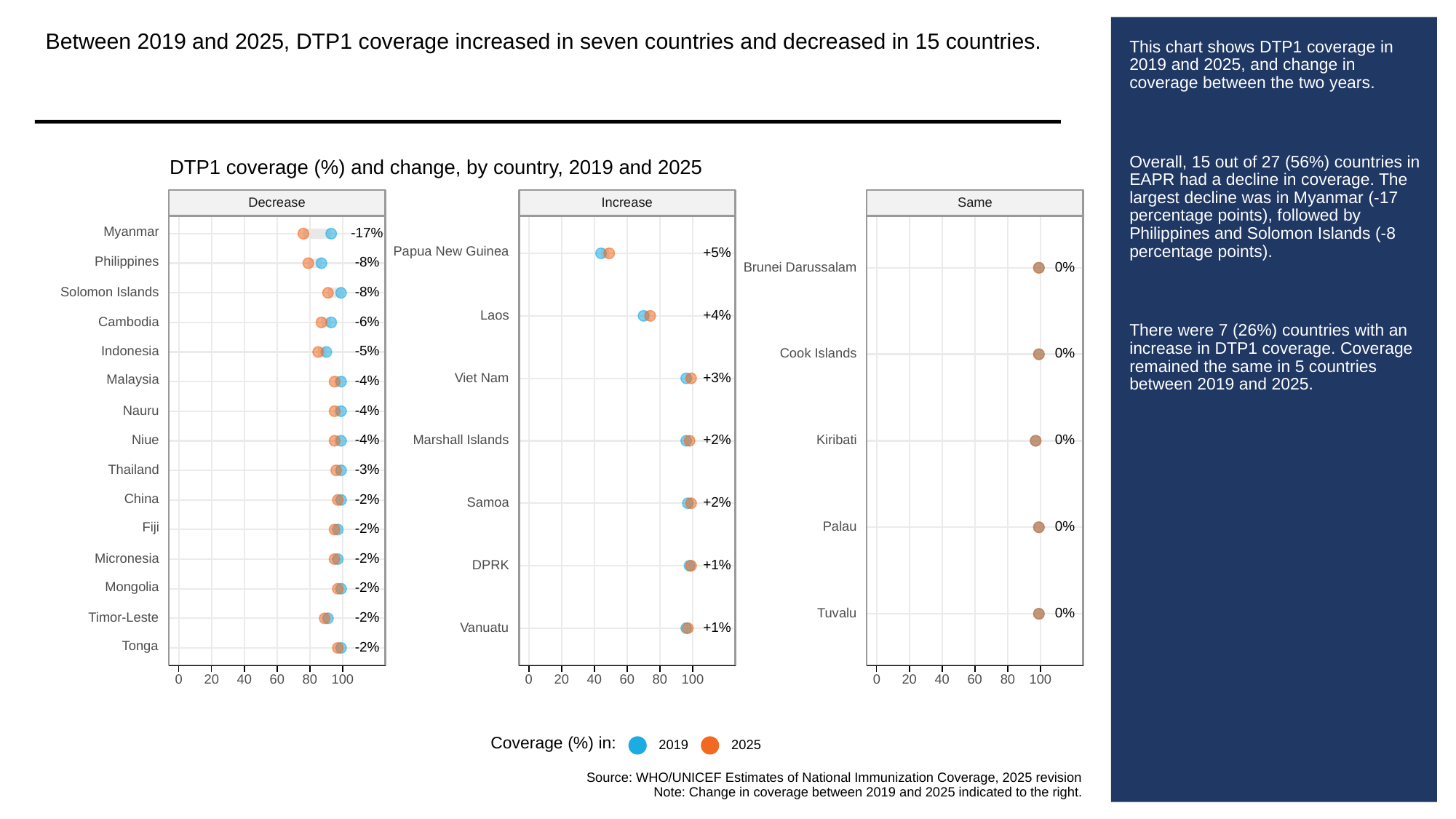

Between 2019 and 2025, DTP1 coverage increased in seven countries and decreased in 15 countries.
# This chart shows DTP1 coverage in 2019 and 2025, and change in coverage between the two years.

Overall, 15 out of 27 (56%) countries in EAPR had a decline in coverage. The largest decline was in Myanmar (-17 percentage points), followed by Philippines and Solomon Islands (-8 percentage points).

There were 7 (26%) countries with an increase in DTP1 coverage. Coverage remained the same in 5 countries between 2019 and 2025.

DTP1 coverage (%) and change, by country, 2019 and 2025

Same
Decrease
Increase

Myanmar
-17%

Papua New Guinea
+5%

Philippines
-8%

0%

Brunei Darussalam

-8%

Solomon Islands

+4%

Laos

-6%

Cambodia

-5%

Indonesia
0%

Cook Islands

+3%

Viet Nam
Malaysia
-4%

-4%

Nauru

-4%
+2%
0%

Niue
Marshall Islands
Kiribati

-3%

Thailand

-2%

China
+2%

Samoa

0%

Fiji
Palau
-2%

-2%

Micronesia

+1%

DPRK

Mongolia
-2%

0%

Tuvalu
-2%

Timor-Leste

+1%

Vanuatu

Tonga
-2%

0
20
40
60
80
100
0
20
40
60
80
100
0
20
40
60
80
100
Coverage (%) in:

2019
2025
Source: WHO/UNICEF Estimates of National Immunization Coverage, 2025 revision
Note: Change in coverage between 2019 and 2025 indicated to the right.